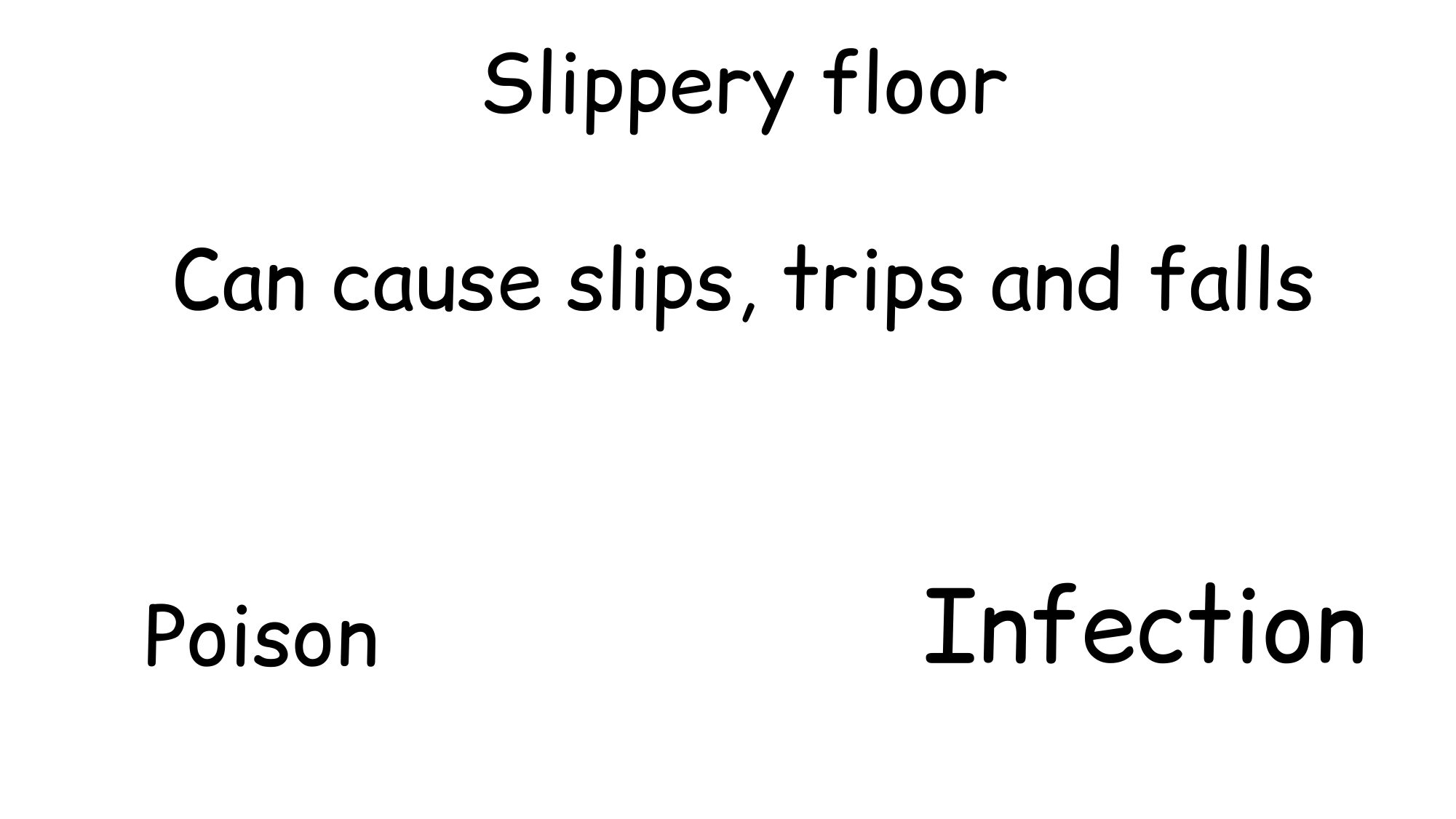

Slippery floor

Can cause slips, trips and falls
Infection
Poison